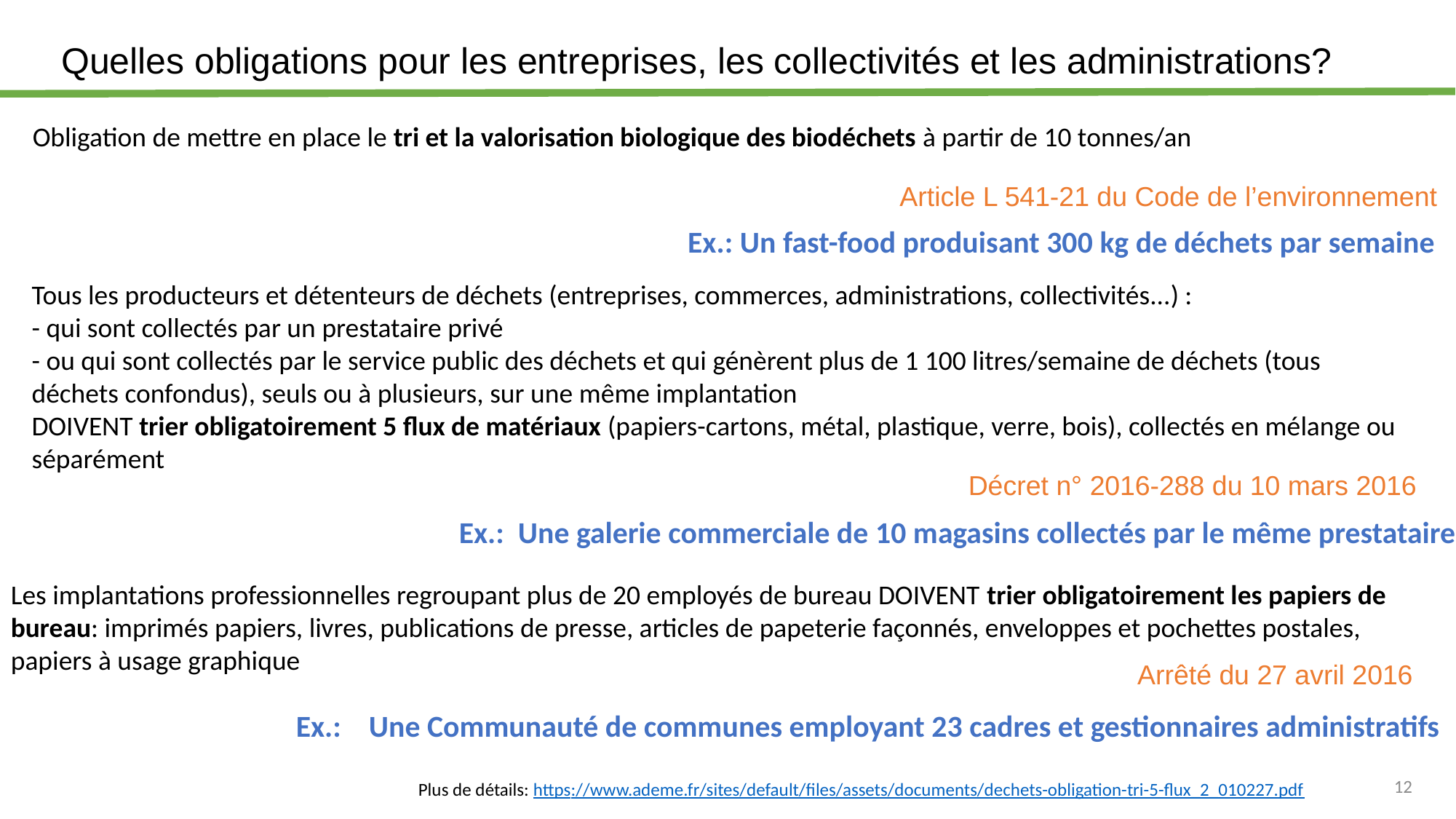

# Quelles obligations pour les entreprises, les collectivités et les administrations?
Obligation de mettre en place le tri et la valorisation biologique des biodéchets à partir de 10 tonnes/an
Article L 541-21 du Code de l’environnement
Ex.: Un fast-food produisant 300 kg de déchets par semaine
Tous les producteurs et détenteurs de déchets (entreprises, commerces, administrations, collectivités...) :
- qui sont collectés par un prestataire privé
- ou qui sont collectés par le service public des déchets et qui génèrent plus de 1 100 litres/semaine de déchets (tous déchets confondus), seuls ou à plusieurs, sur une même implantation
DOIVENT trier obligatoirement 5 flux de matériaux (papiers-cartons, métal, plastique, verre, bois), collectés en mélange ou séparément
Décret n° 2016-288 du 10 mars 2016
Ex.:  Une galerie commerciale de 10 magasins collectés par le même prestataire
Les implantations professionnelles regroupant plus de 20 employés de bureau DOIVENT trier obligatoirement les papiers de bureau: imprimés papiers, livres, publications de presse, articles de papeterie façonnés, enveloppes et pochettes postales, papiers à usage graphique
Arrêté du 27 avril 2016
Ex.:    Une Communauté de communes employant 23 cadres et gestionnaires administratifs
12
Plus de détails: https://www.ademe.fr/sites/default/files/assets/documents/dechets-obligation-tri-5-flux_2_010227.pdf